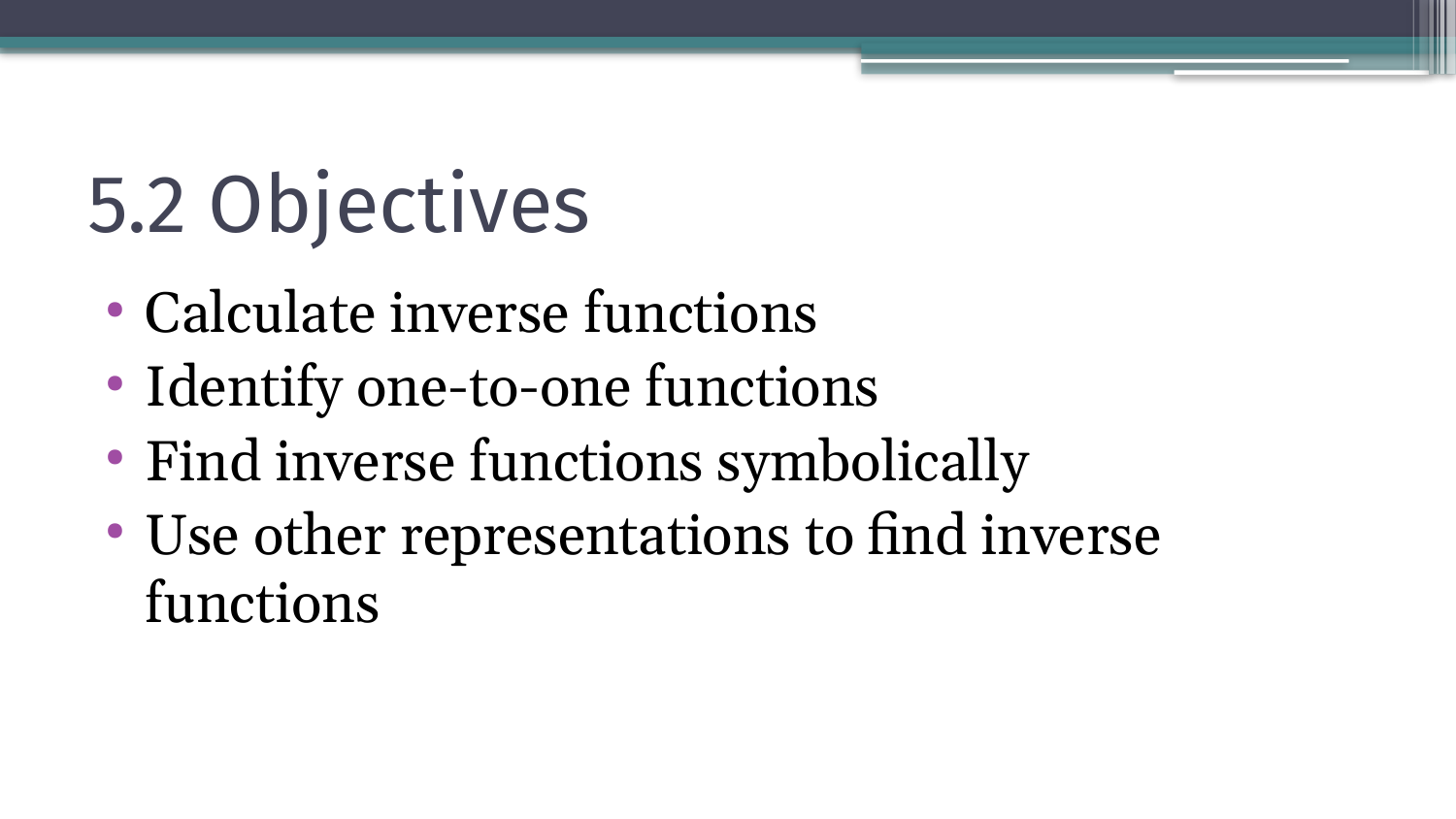

# 5.2 Objectives
Calculate inverse functions
Identify one-to-one functions
Find inverse functions symbolically
Use other representations to find inverse functions